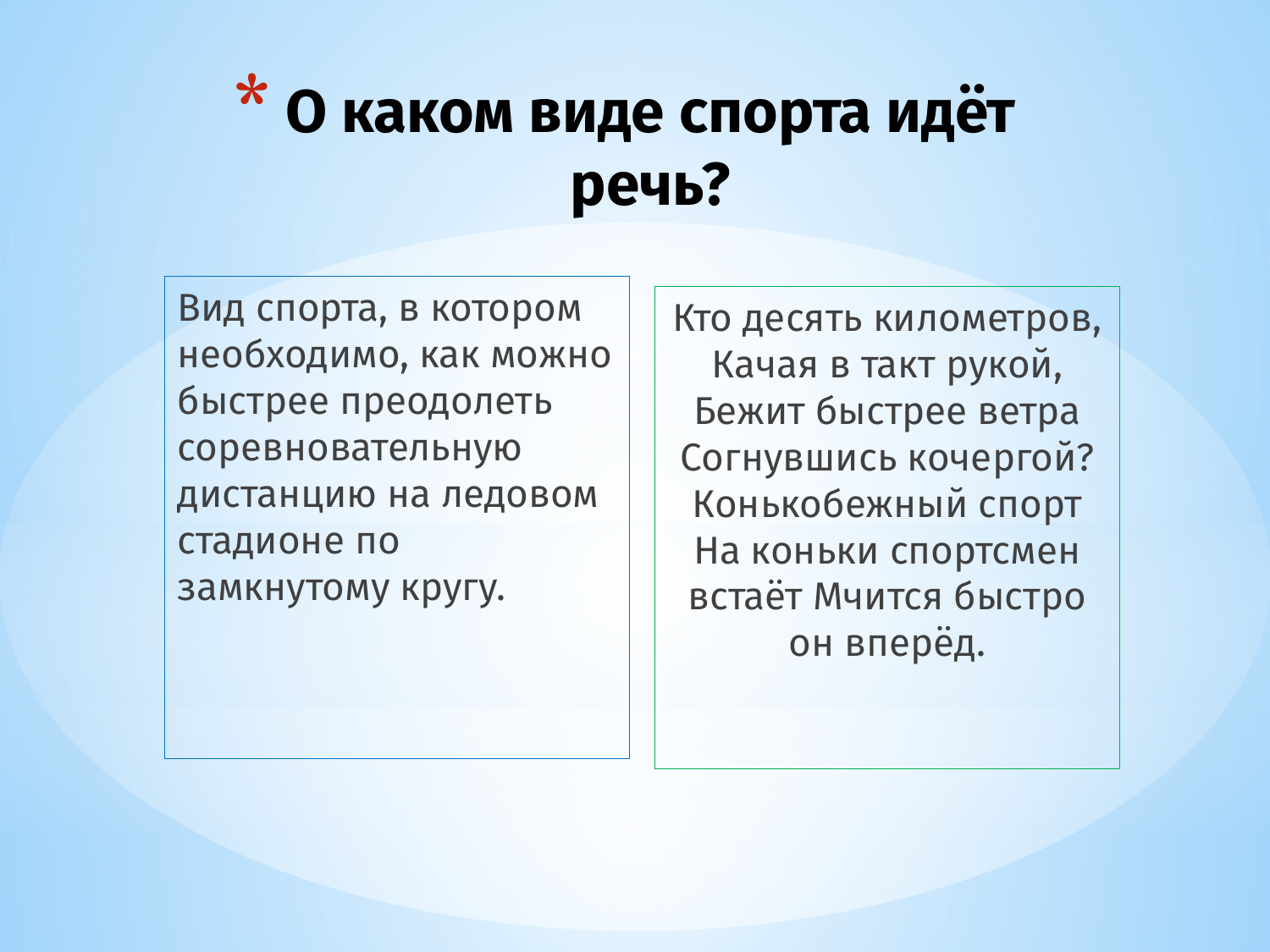

# О каком виде спорта идёт речь?
Вид спорта, в котором необходимо, как можно быстрее преодолеть соревновательную дистанцию на ледовом стадионе по замкнутому кругу.
Кто десять километров, Качая в такт рукой, Бежит быстрее ветра Согнувшись кочергой? Конькобежный спорт На коньки спортсмен встаёт Мчится быстро он вперёд.